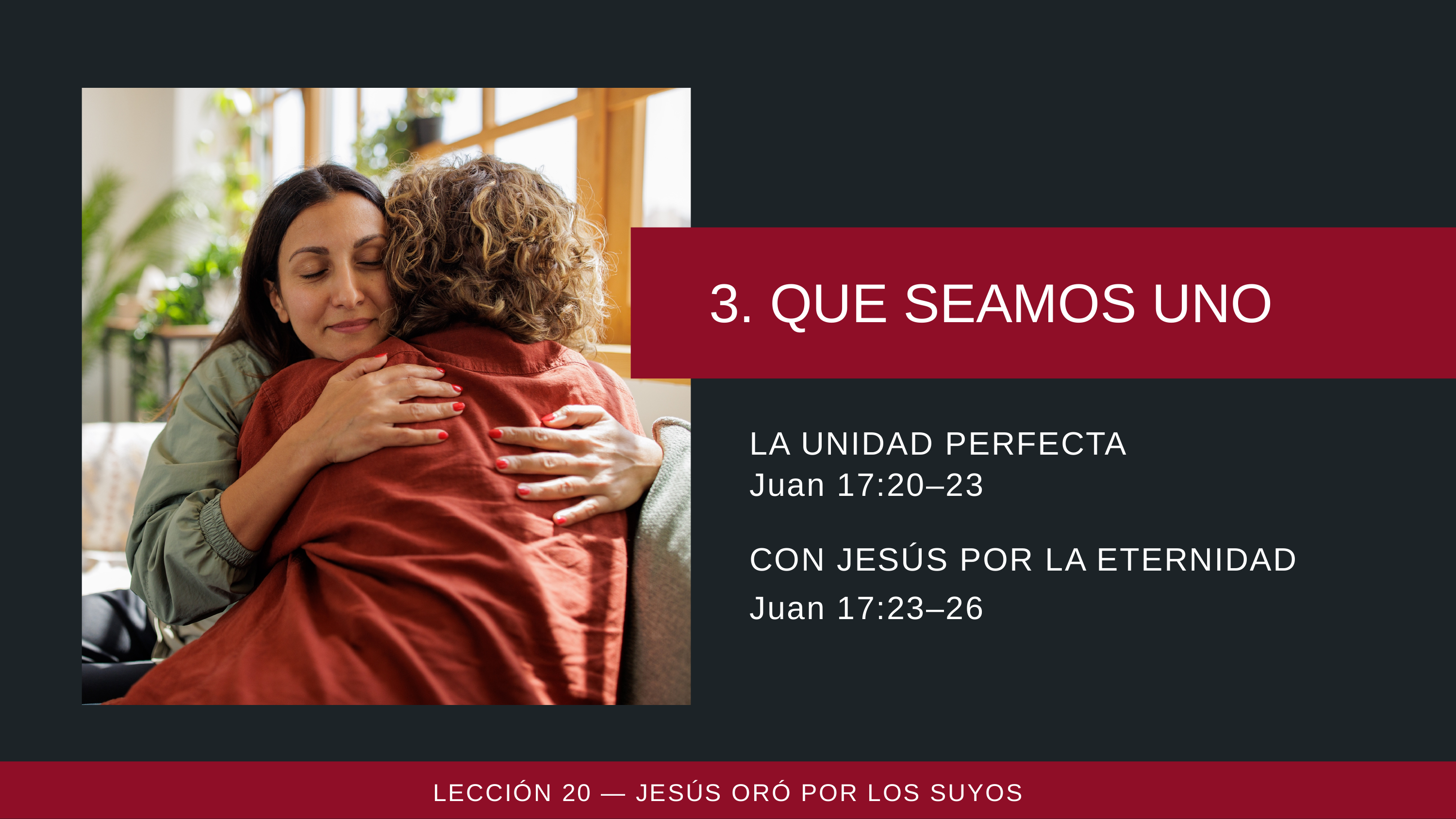

LA UNIDAD PERFECTA
Juan 17:20–23
CON JESÚS POR LA ETERNIDAD
Juan 17:23–26